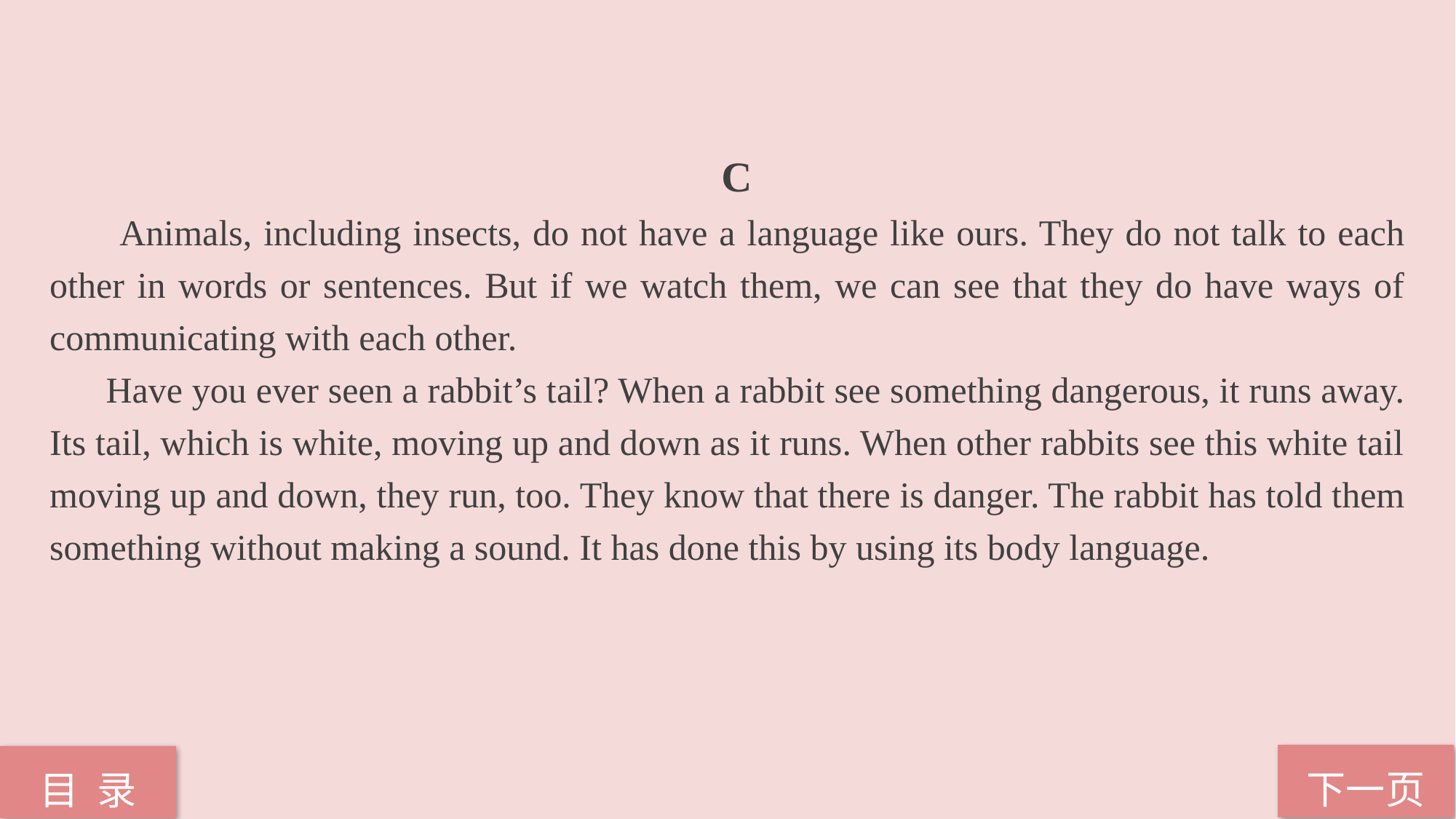

C
      Animals, including insects, do not have a language like ours. They do not talk to each other in words or sentences. But if we watch them, we can see that they do have ways of communicating with each other.
      Have you ever seen a rabbit’s tail? When a rabbit see something dangerous, it runs away. Its tail, which is white, moving up and down as it runs. When other rabbits see this white tail moving up and down, they run, too. They know that there is danger. The rabbit has told them something without making a sound. It has done this by using its body language.